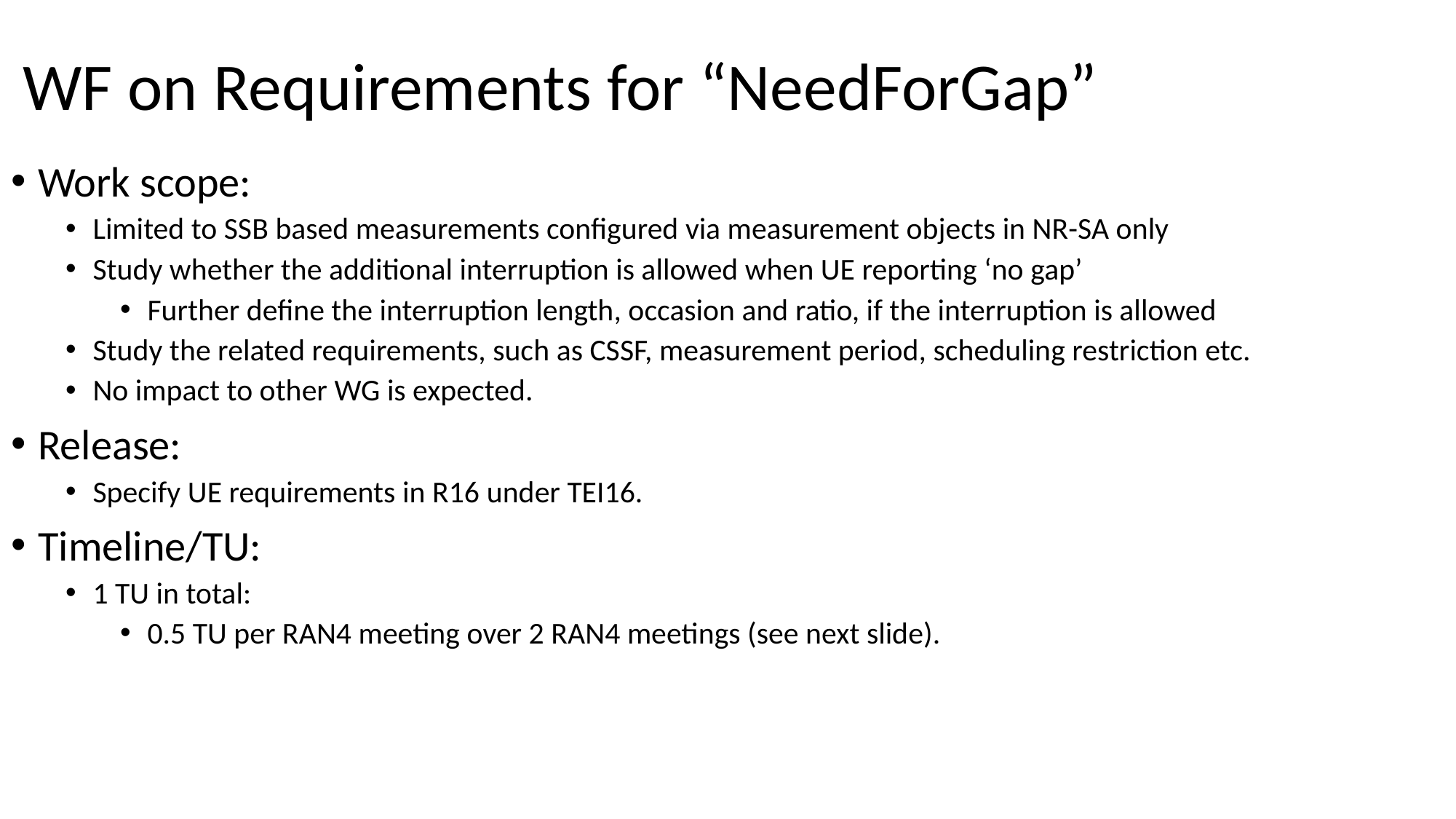

# WF on Requirements for “NeedForGap”
Work scope:
Limited to SSB based measurements configured via measurement objects in NR-SA only
Study whether the additional interruption is allowed when UE reporting ‘no gap’
Further define the interruption length, occasion and ratio, if the interruption is allowed
Study the related requirements, such as CSSF, measurement period, scheduling restriction etc.
No impact to other WG is expected.
Release:
Specify UE requirements in R16 under TEI16.
Timeline/TU:
1 TU in total:
0.5 TU per RAN4 meeting over 2 RAN4 meetings (see next slide).